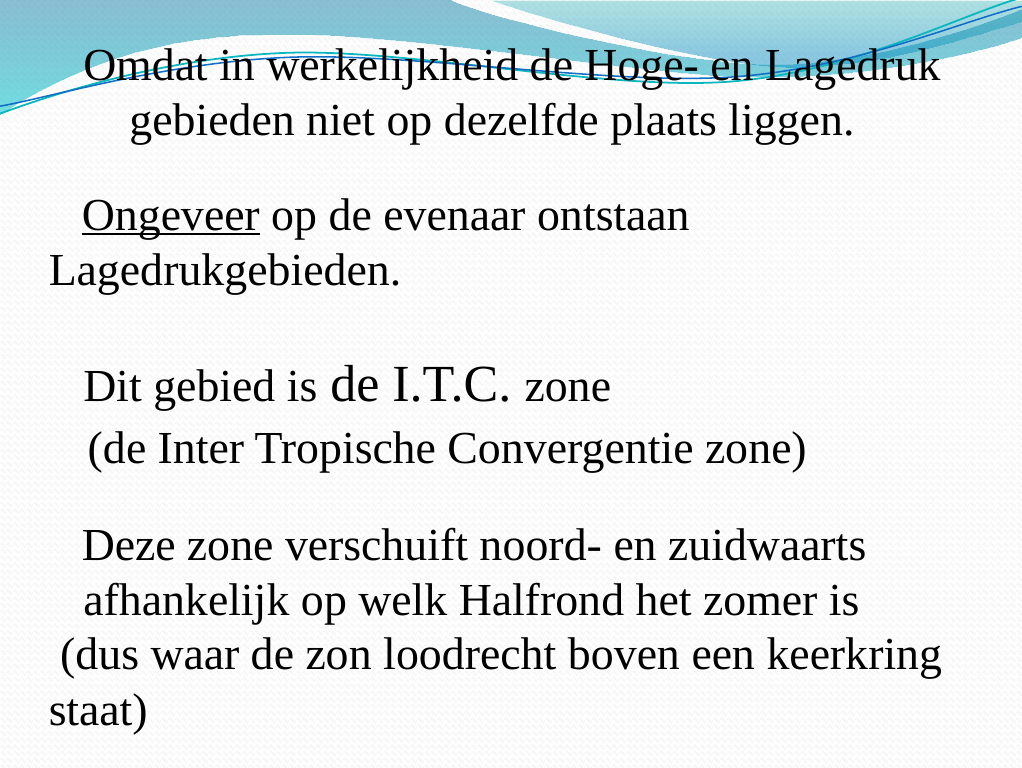

Omdat in werkelijkheid de Hoge- en Lagedruk
       gebieden niet op dezelfde plaats liggen.

    Ongeveer op de evenaar ontstaan Lagedrukgebieden.

   Dit gebied is de I.T.C. zone
   (de Inter Tropische Convergentie zone)

    Deze zone verschuift noord- en zuidwaarts
   afhankelijk op welk Halfrond het zomer is
 (dus waar de zon loodrecht boven een keerkring staat)